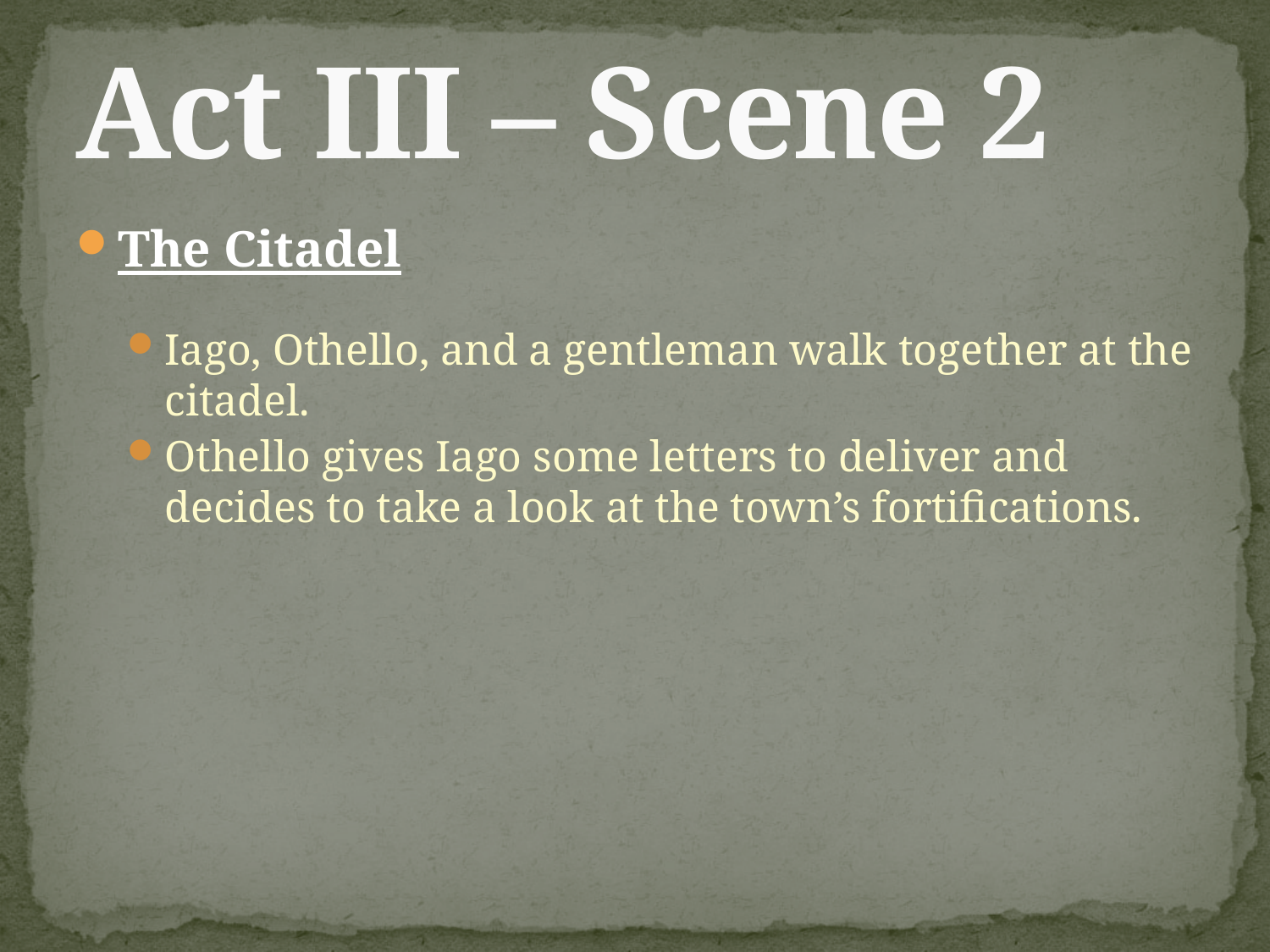

# Act III – Scene 2
The Citadel

Iago, Othello, and a gentleman walk together at the citadel.
Othello gives Iago some letters to deliver and decides to take a look at the town’s fortifications.